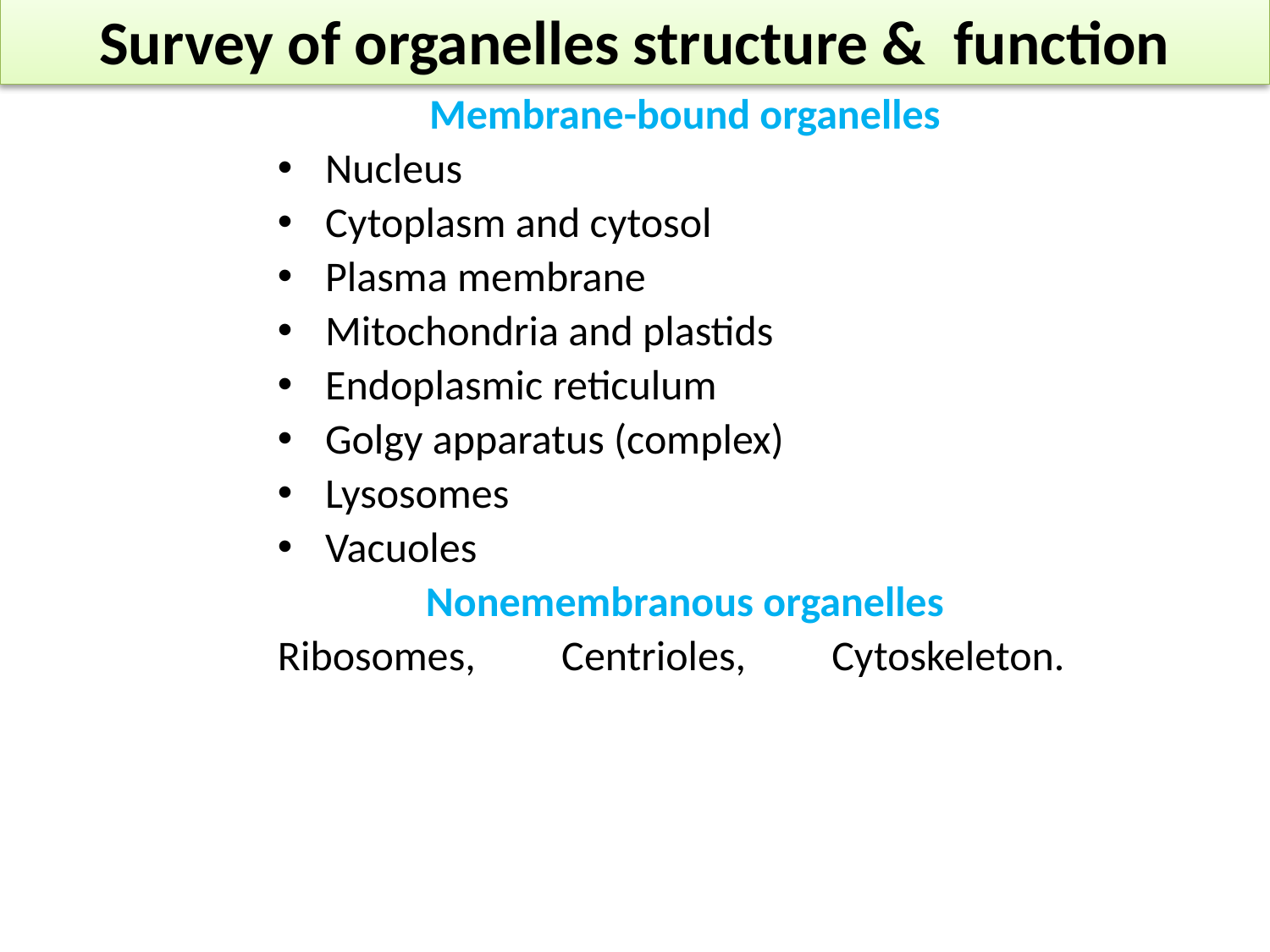

# Survey of organelles structure &  function
Membrane-bound organelles
Nucleus
Cytoplasm and cytosol
Plasma membrane
Mitochondria and plastids
Endoplasmic reticulum
Golgy apparatus (complex)
Lysosomes
Vacuoles
Nonemembranous organelles
Ribosomes,         Centrioles,         Cytoskeleton.